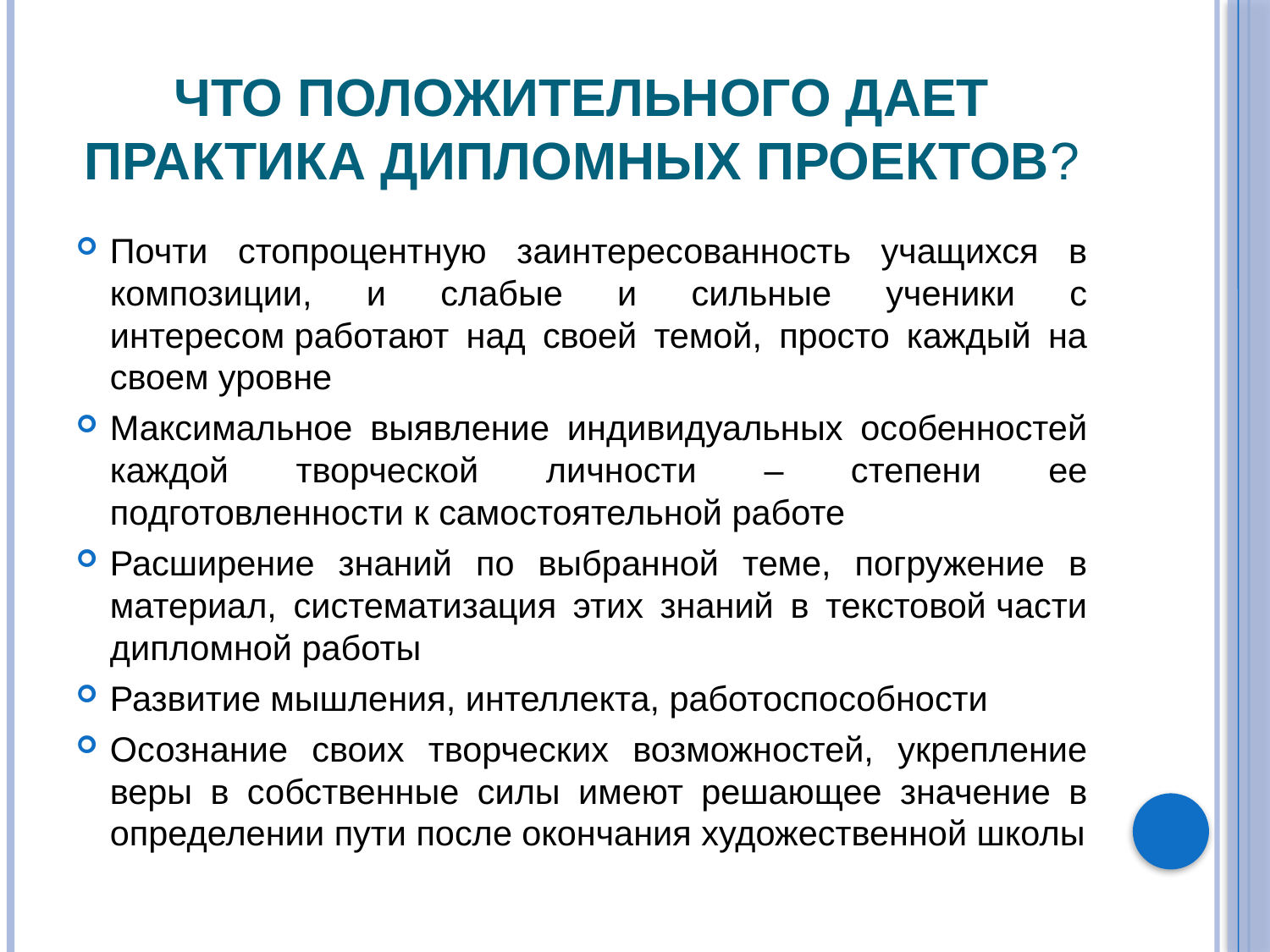

# Что положительного дает практика дипломных проектов?
Почти стопроцентную заинтересованность учащихся в композиции, и слабые и сильные ученики с интересом работают над своей темой, просто каждый на своем уровне
Максимальное выявление индивидуальных особенностей каждой творческой личности – степени ее подготовленности к самостоятельной работе
Расширение знаний по выбранной теме, погружение в материал, систематизация этих знаний в текстовой части дипломной работы
Развитие мышления, интеллекта, работоспособности
Осознание своих творческих возможностей, укрепление веры в собственные силы имеют решающее значение в определении пути после окончания художественной школы